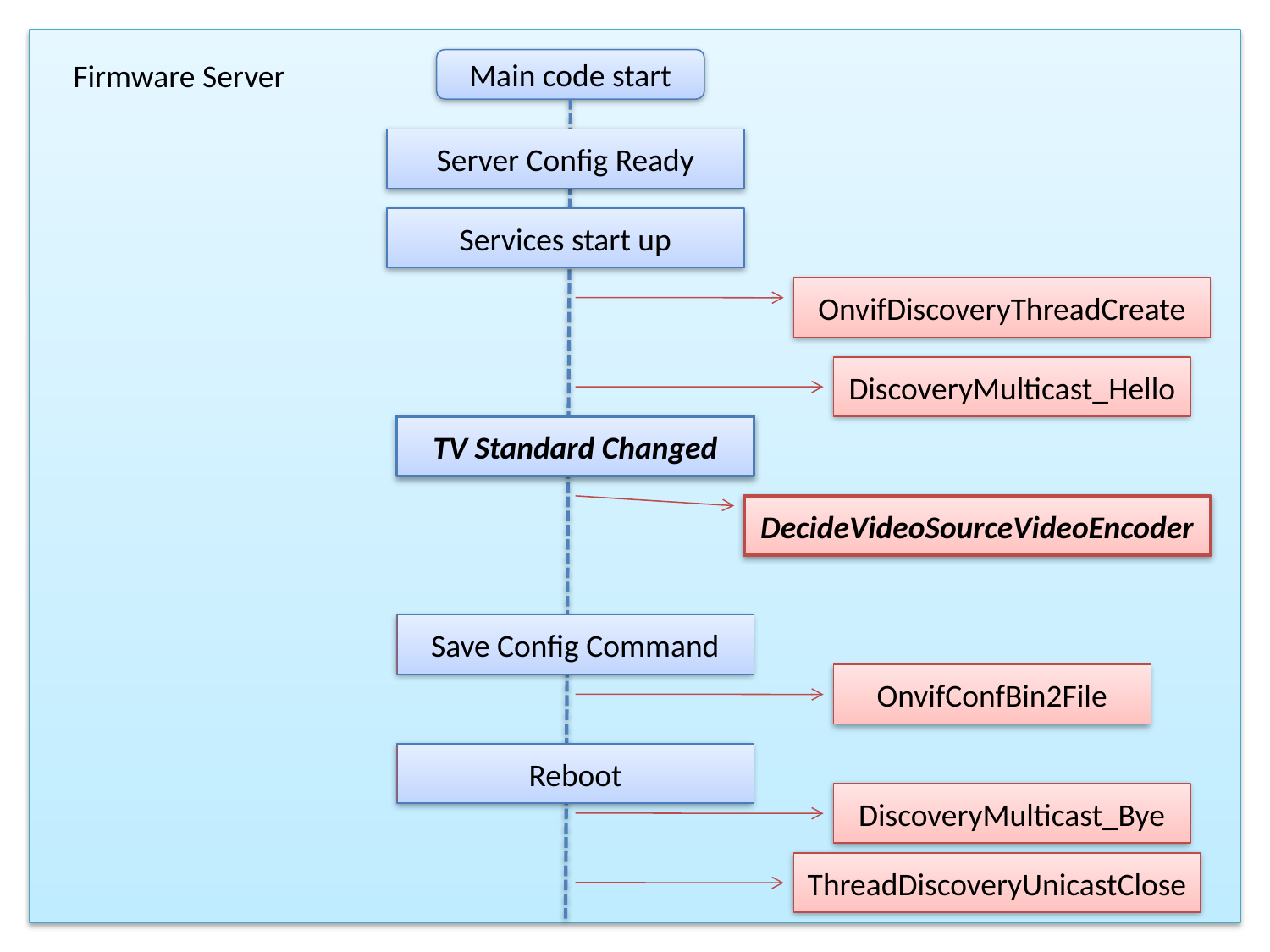

Firmware Server
Main code start
Server Config Ready
Services start up
OnvifDiscoveryThreadCreate
DiscoveryMulticast_Hello
TV Standard Changed
DecideVideoSourceVideoEncoder
Save Config Command
OnvifConfBin2File
Reboot
DiscoveryMulticast_Bye
ThreadDiscoveryUnicastClose